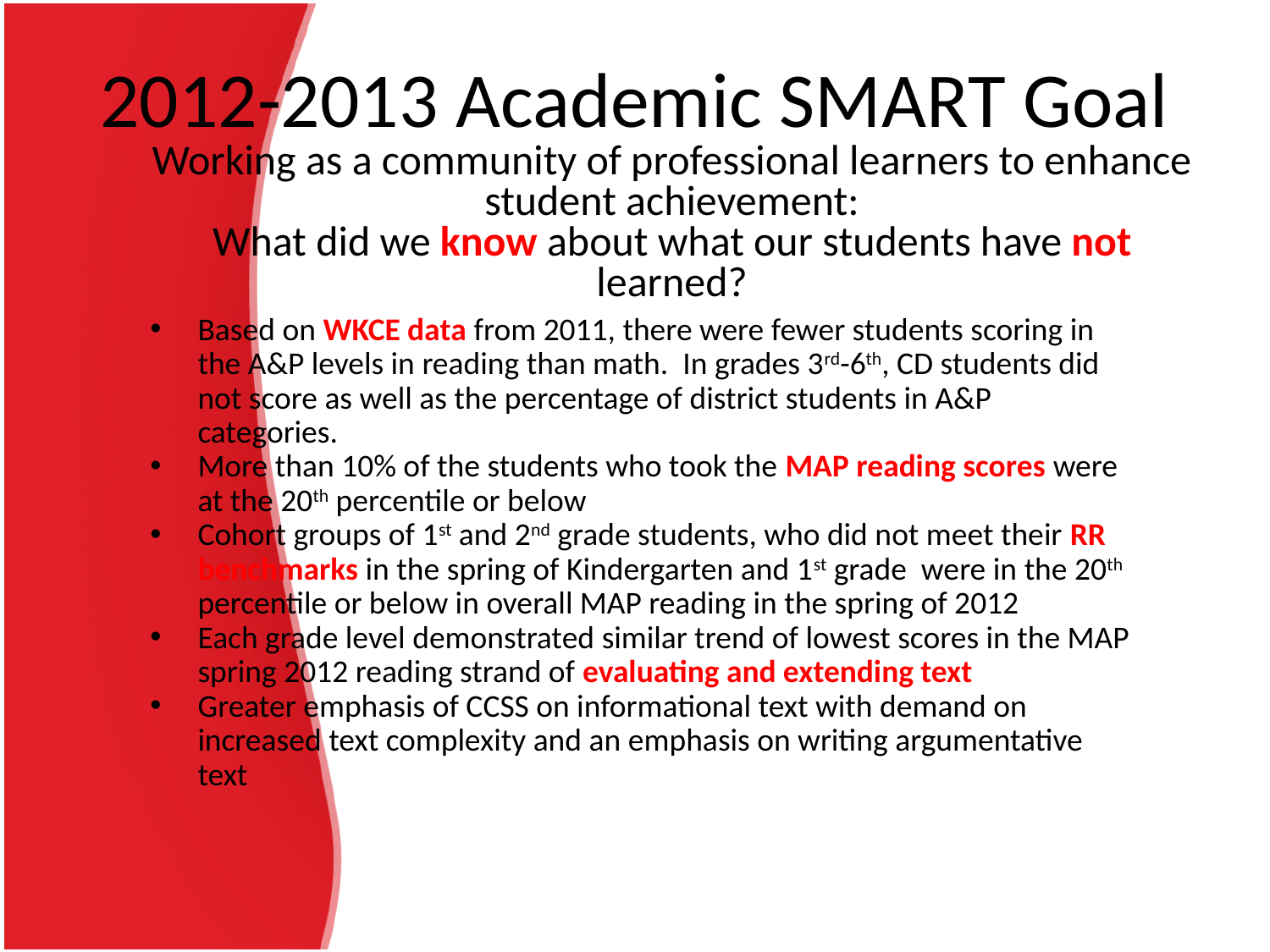

# 2012-2013 Academic SMART Goal Working as a community of professional learners to enhance student achievement: What did we know about what our students have not learned?

Based on WKCE data from 2011, there were fewer students scoring in the A&P levels in reading than math.  In grades 3rd-6th, CD students did not score as well as the percentage of district students in A&P categories.
More than 10% of the students who took the MAP reading scores were at the 20th percentile or below
Cohort groups of 1st and 2nd grade students, who did not meet their RR benchmarks in the spring of Kindergarten and 1st grade  were in the 20th percentile or below in overall MAP reading in the spring of 2012
Each grade level demonstrated similar trend of lowest scores in the MAP spring 2012 reading strand of evaluating and extending text
Greater emphasis of CCSS on informational text with demand on increased text complexity and an emphasis on writing argumentative text